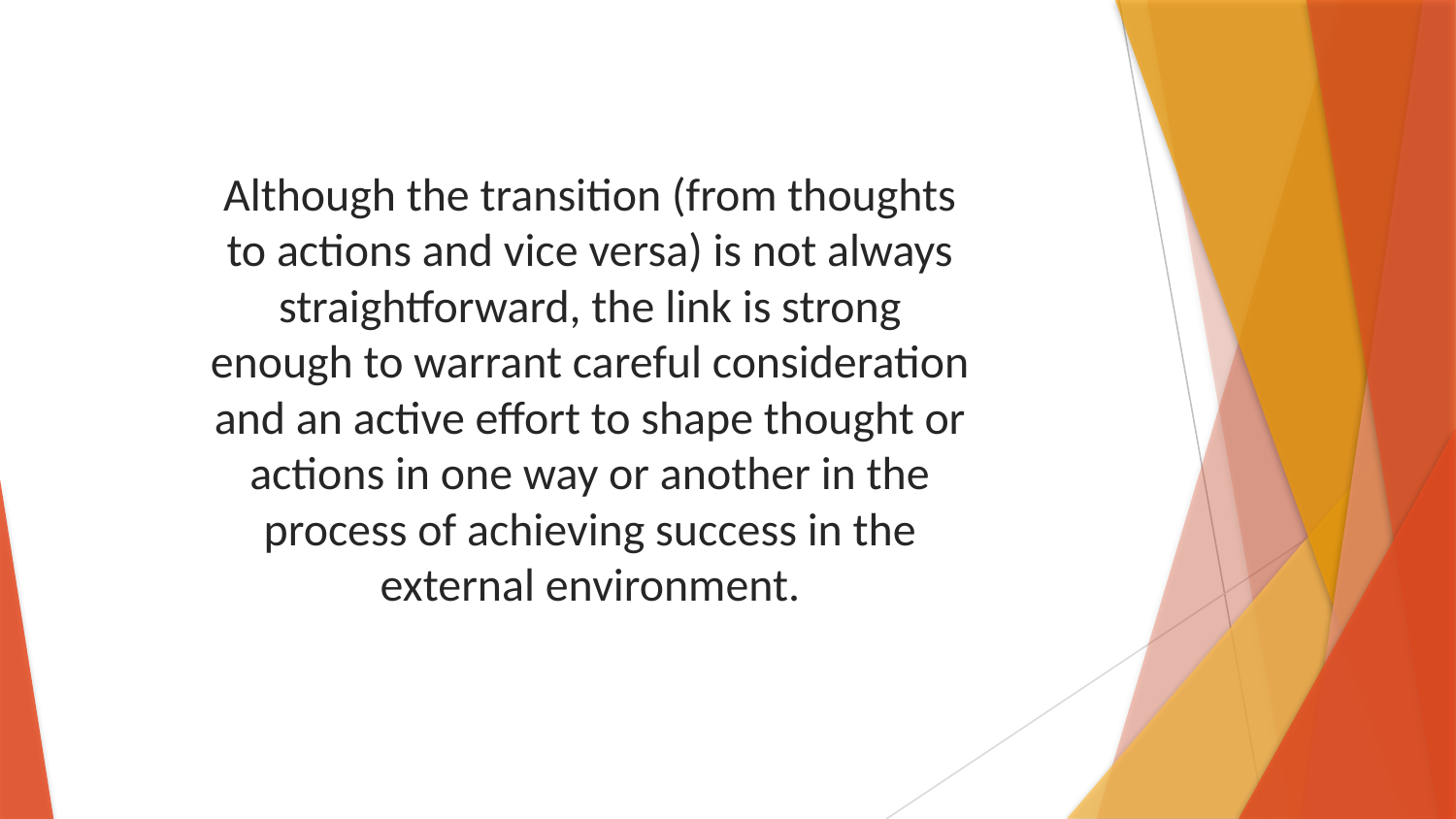

Although the transition (from thoughts to actions and vice versa) is not always straightforward, the link is strong enough to warrant careful consideration and an active effort to shape thought or actions in one way or another in the process of achieving success in the external environment.